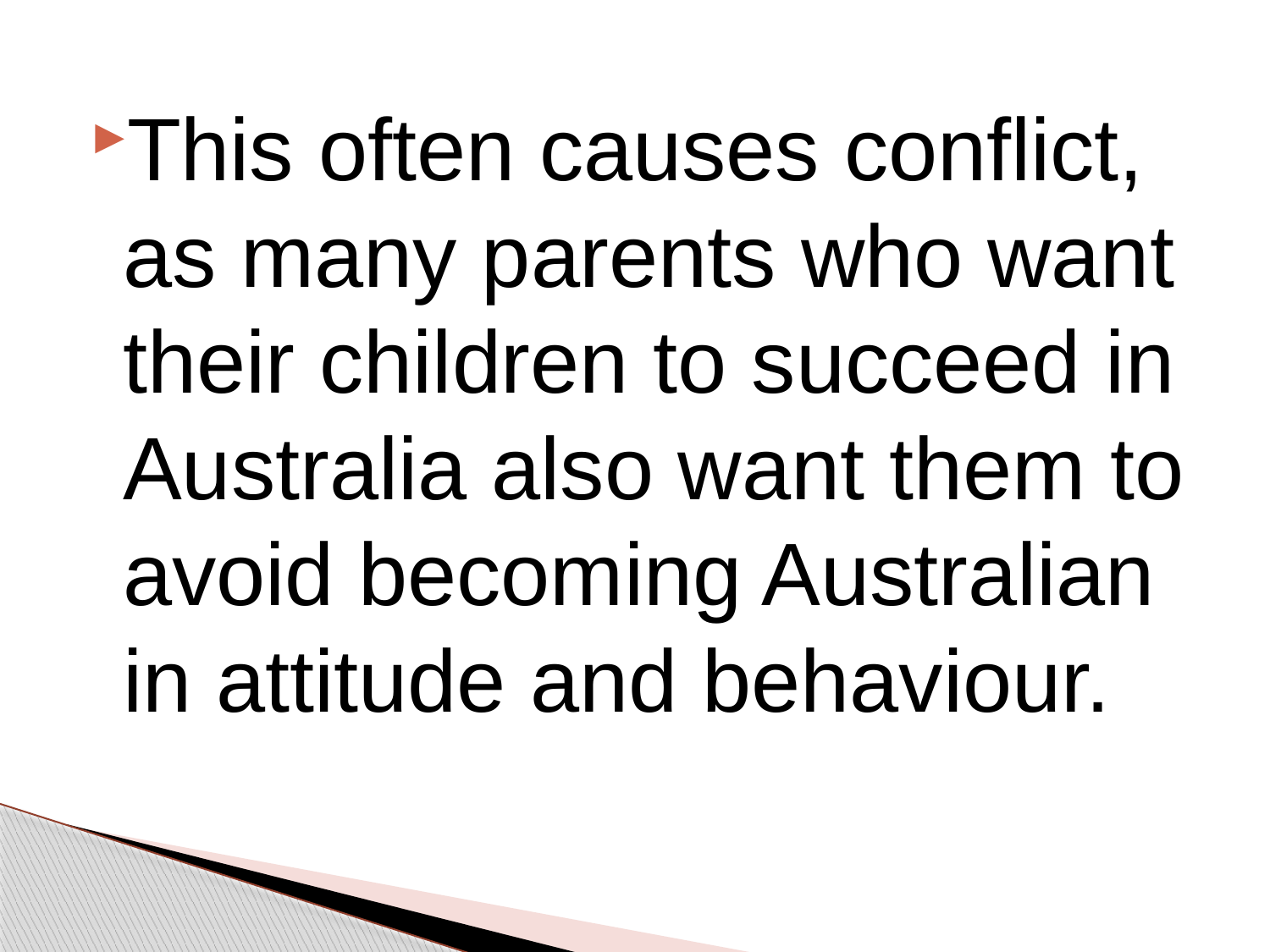

#
This often causes conflict, as many parents who want their children to succeed in Australia also want them to avoid becoming Australian in attitude and behaviour.